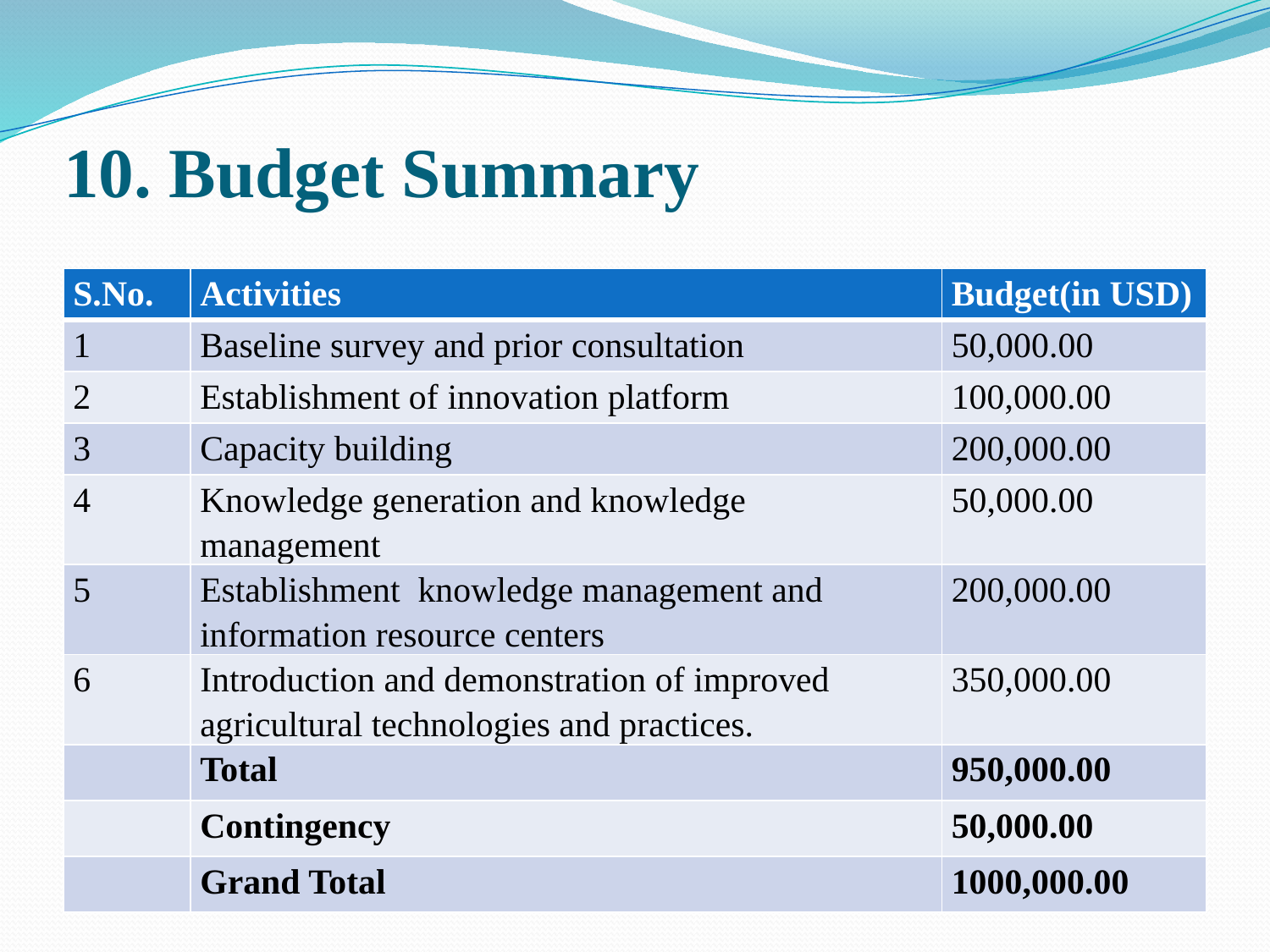

# 10. Budget Summary
| S.No. | Activities | Budget(in USD) |
| --- | --- | --- |
| 1 | Baseline survey and prior consultation | 50,000.00 |
| 2 | Establishment of innovation platform | 100,000.00 |
| 3 | Capacity building | 200,000.00 |
| 4 | Knowledge generation and knowledge management | 50,000.00 |
| 5 | Establishment knowledge management and information resource centers | 200,000.00 |
| 6 | Introduction and demonstration of improved agricultural technologies and practices. | 350,000.00 |
|  | Total | 950,000.00 |
|  | Contingency | 50,000.00 |
|  | Grand Total | 1000,000.00 |